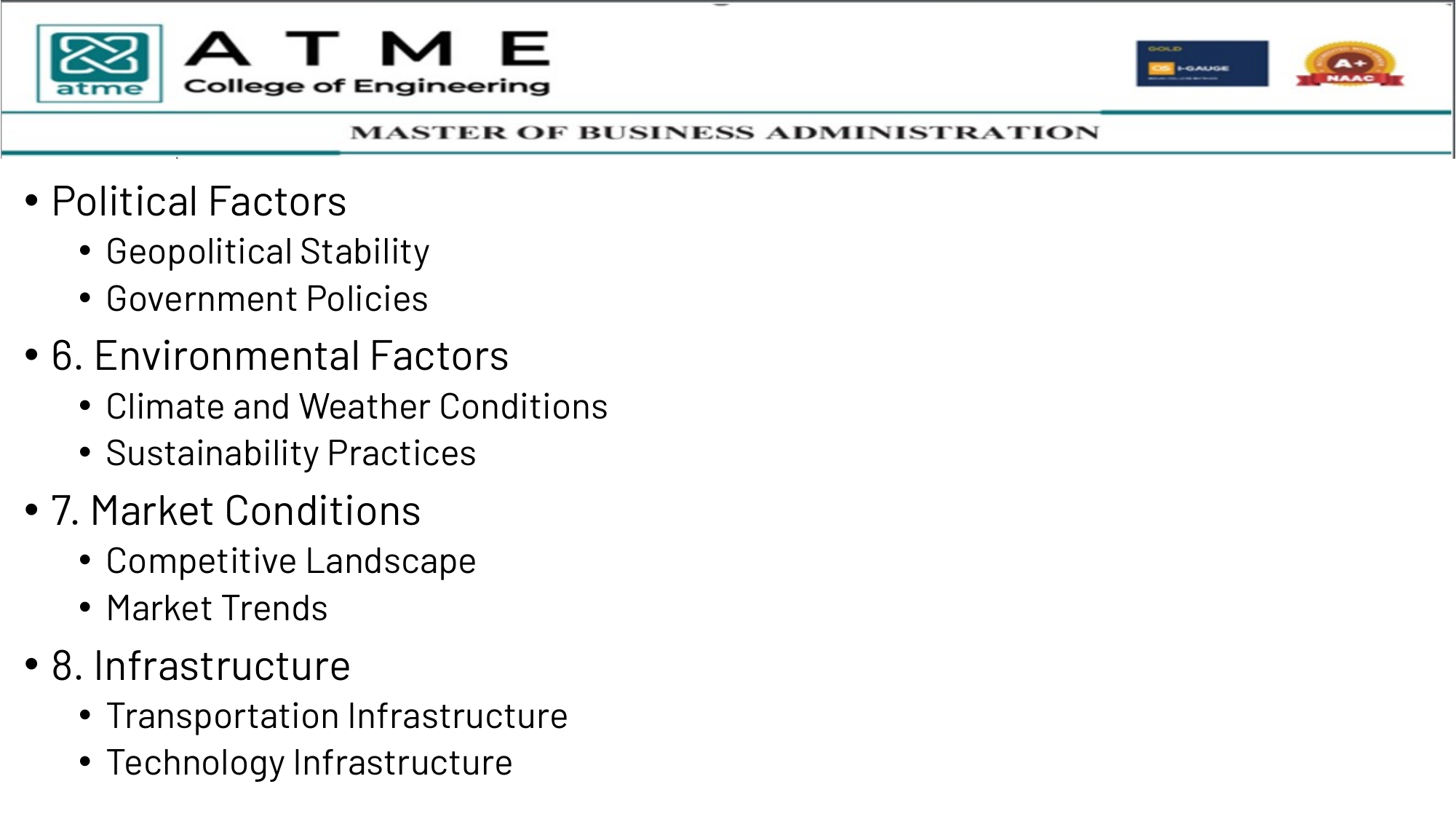

Political Factors
Geopolitical Stability
Government Policies
6. Environmental Factors
Climate and Weather Conditions
Sustainability Practices
7. Market Conditions
Competitive Landscape
Market Trends
8. Infrastructure
Transportation Infrastructure
Technology Infrastructure